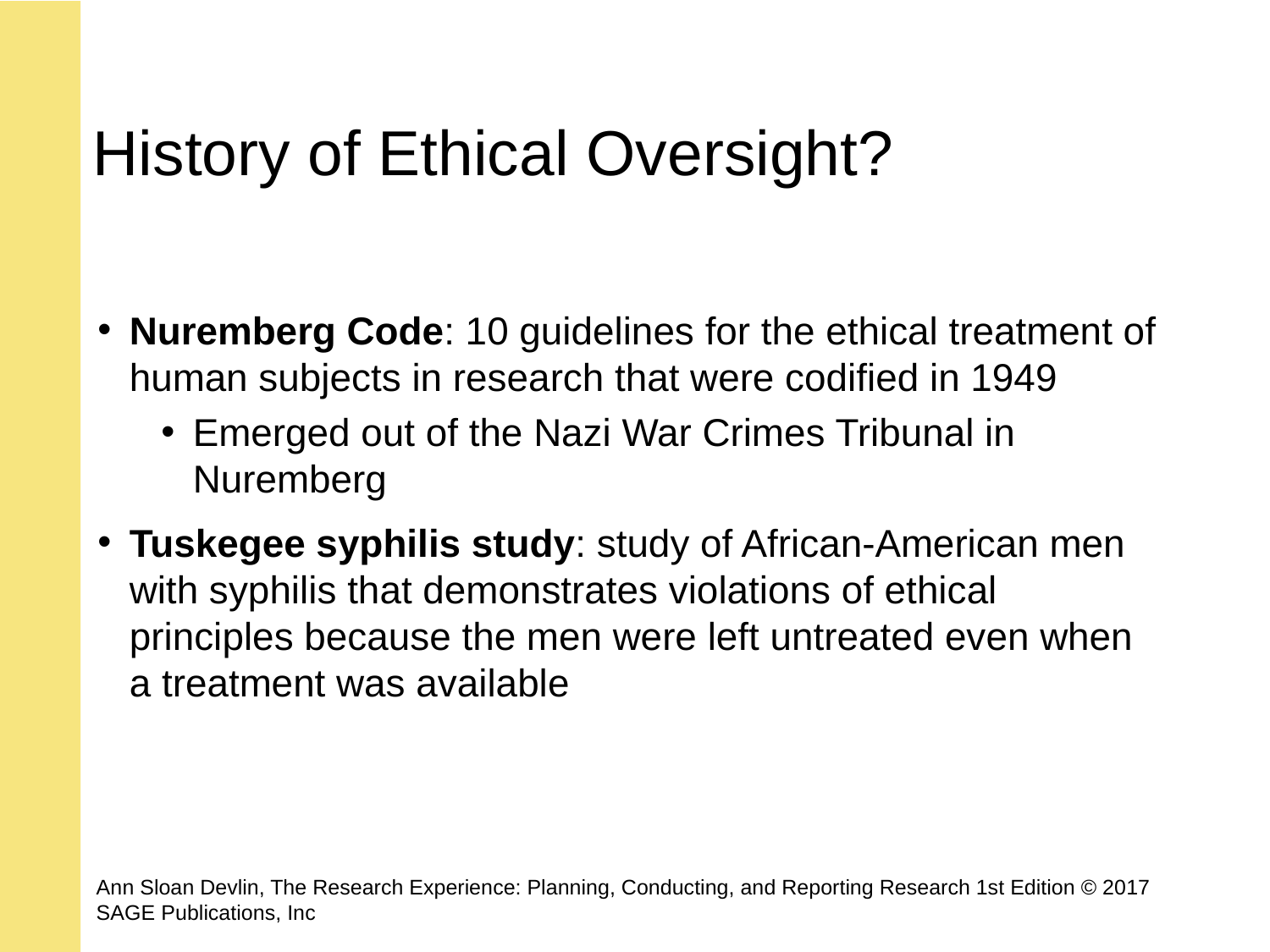

# History of Ethical Oversight?
Nuremberg Code: 10 guidelines for the ethical treatment of human subjects in research that were codified in 1949
Emerged out of the Nazi War Crimes Tribunal in Nuremberg
Tuskegee syphilis study: study of African-American men with syphilis that demonstrates violations of ethical principles because the men were left untreated even when a treatment was available